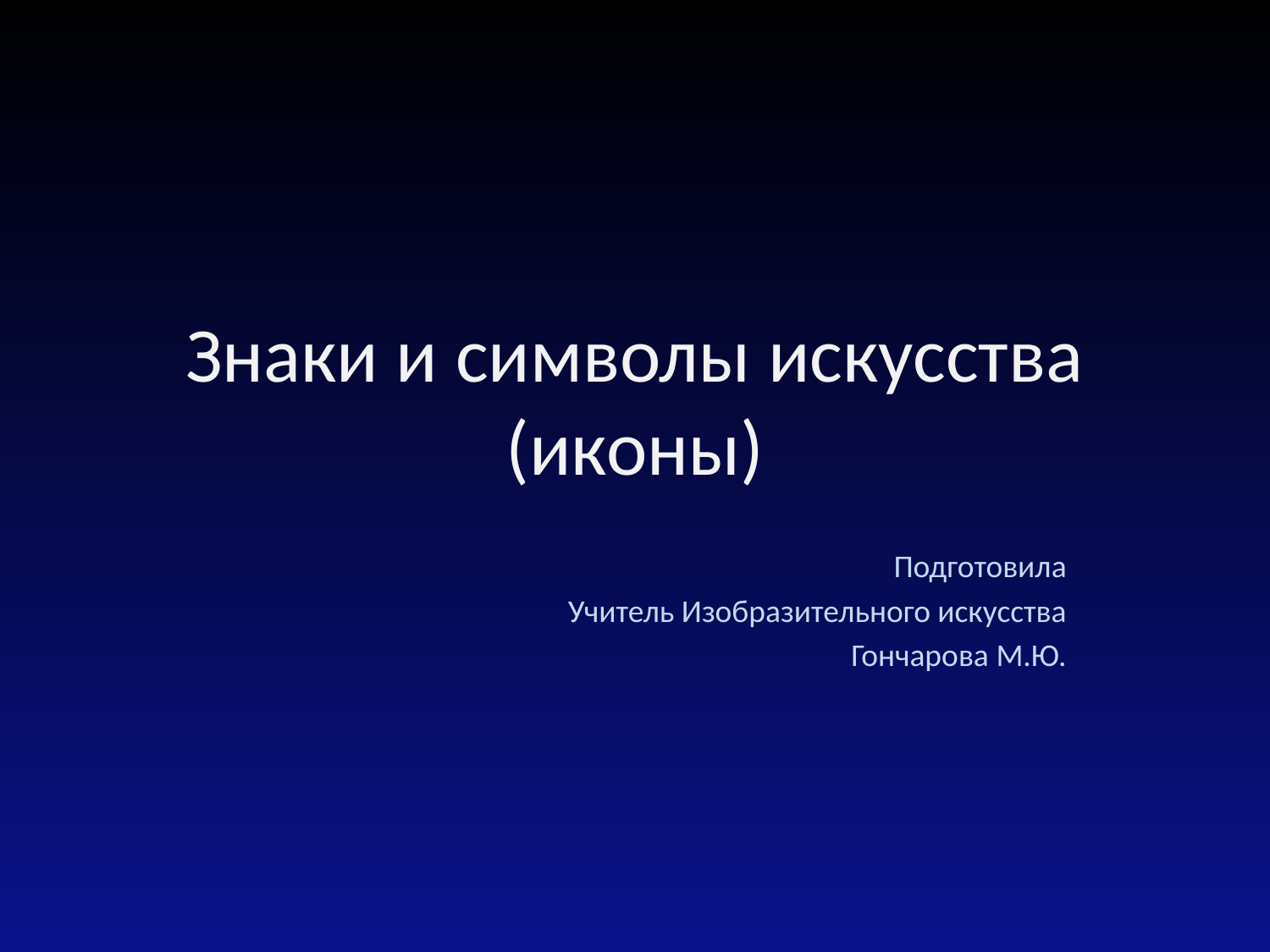

# Знаки и символы искусства (иконы)
Подготовила
Учитель Изобразительного искусства
Гончарова М.Ю.